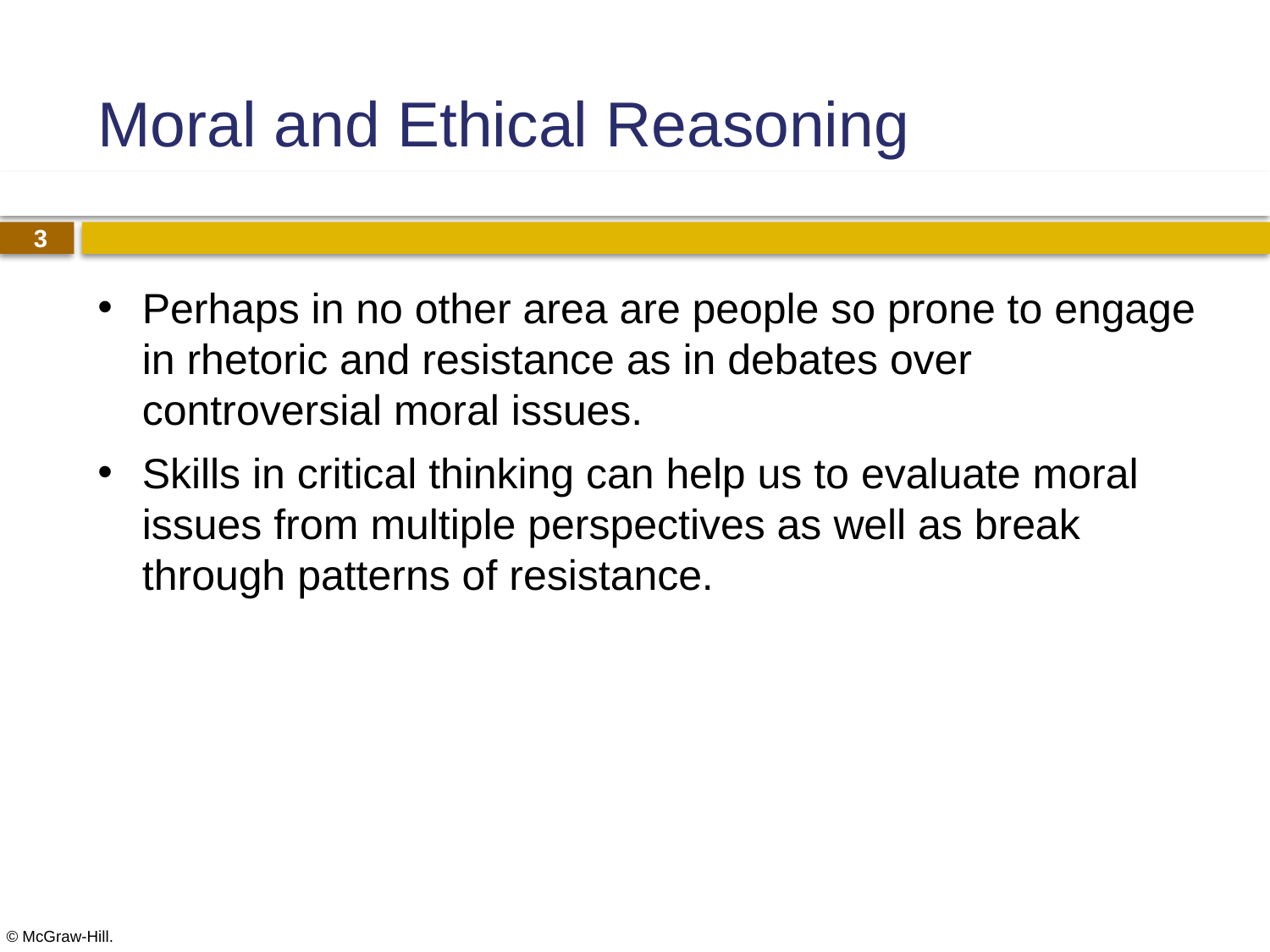

# Moral and Ethical Reasoning
Perhaps in no other area are people so prone to engage in rhetoric and resistance as in debates over controversial moral issues.
Skills in critical thinking can help us to evaluate moral issues from multiple perspectives as well as break through patterns of resistance.